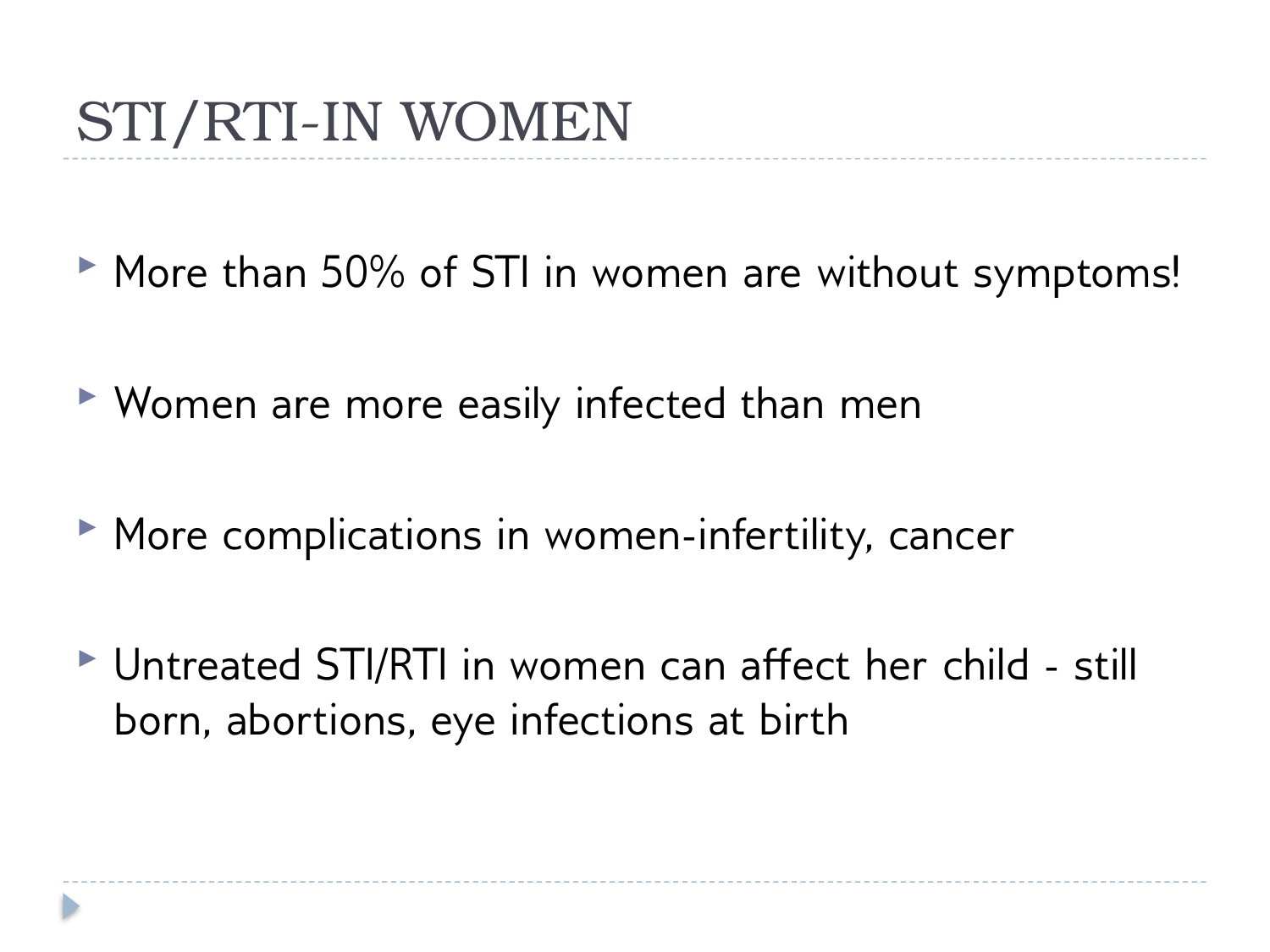

# STI/RTI-IN WOMEN

More than 50% of STI in women are without symptoms!

Women are more easily infected than men

More complications in women-infertility, cancer

Untreated STI/RTI in women can affect her child - still born, abortions, eye infections at birth